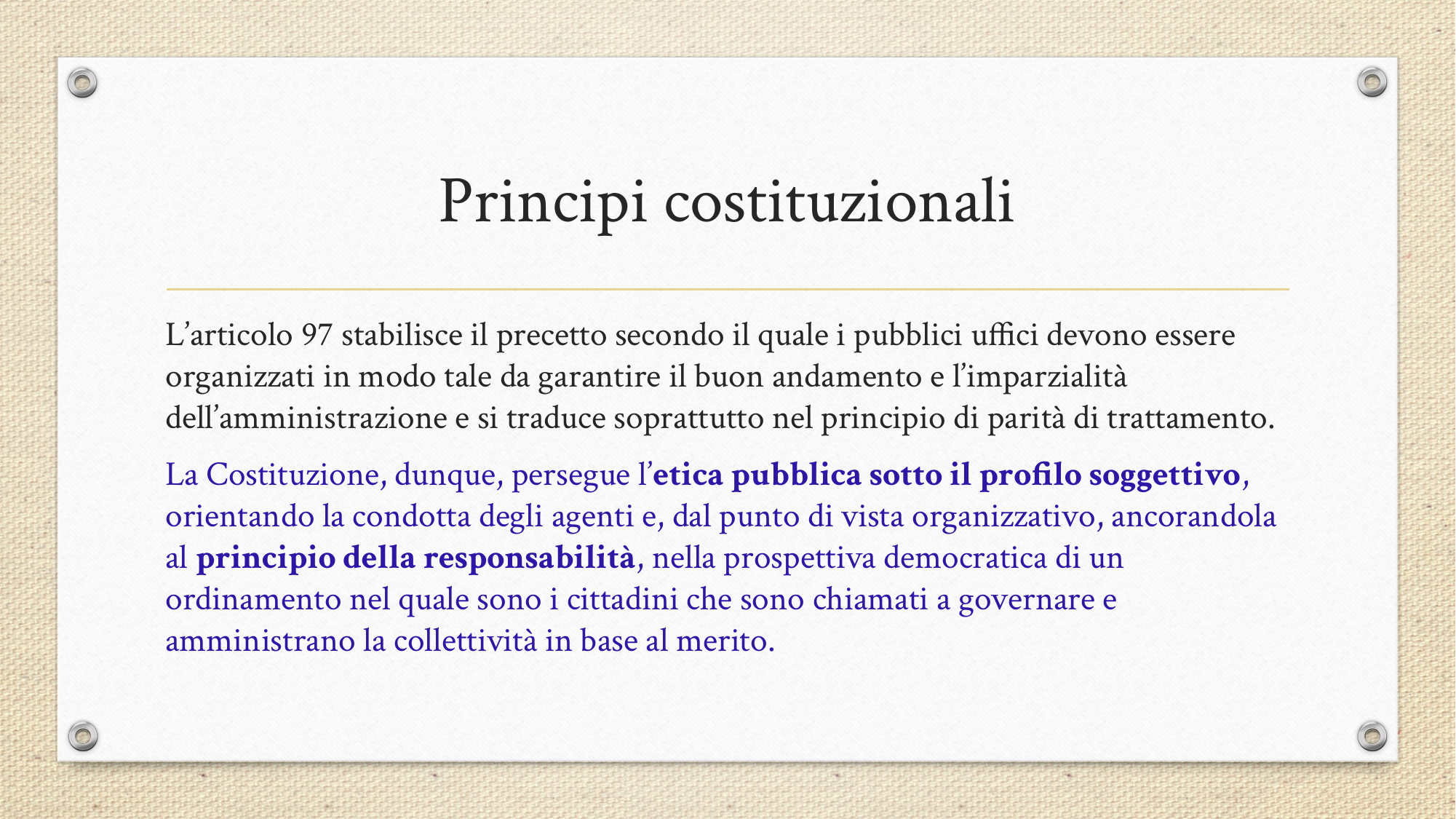

# Principi costituzionali
L’articolo 97 stabilisce il precetto secondo il quale i pubblici uffici devono essere organizzati in modo tale da garantire il buon andamento e l’imparzialità dell’amministrazione e si traduce soprattutto nel principio di parità di trattamento.
La Costituzione, dunque, persegue l’etica pubblica sotto il profilo soggettivo, orientando la condotta degli agenti e, dal punto di vista organizzativo, ancorandola al principio della responsabilità, nella prospettiva democratica di un ordinamento nel quale sono i cittadini che sono chiamati a governare e amministrano la collettività in base al merito.